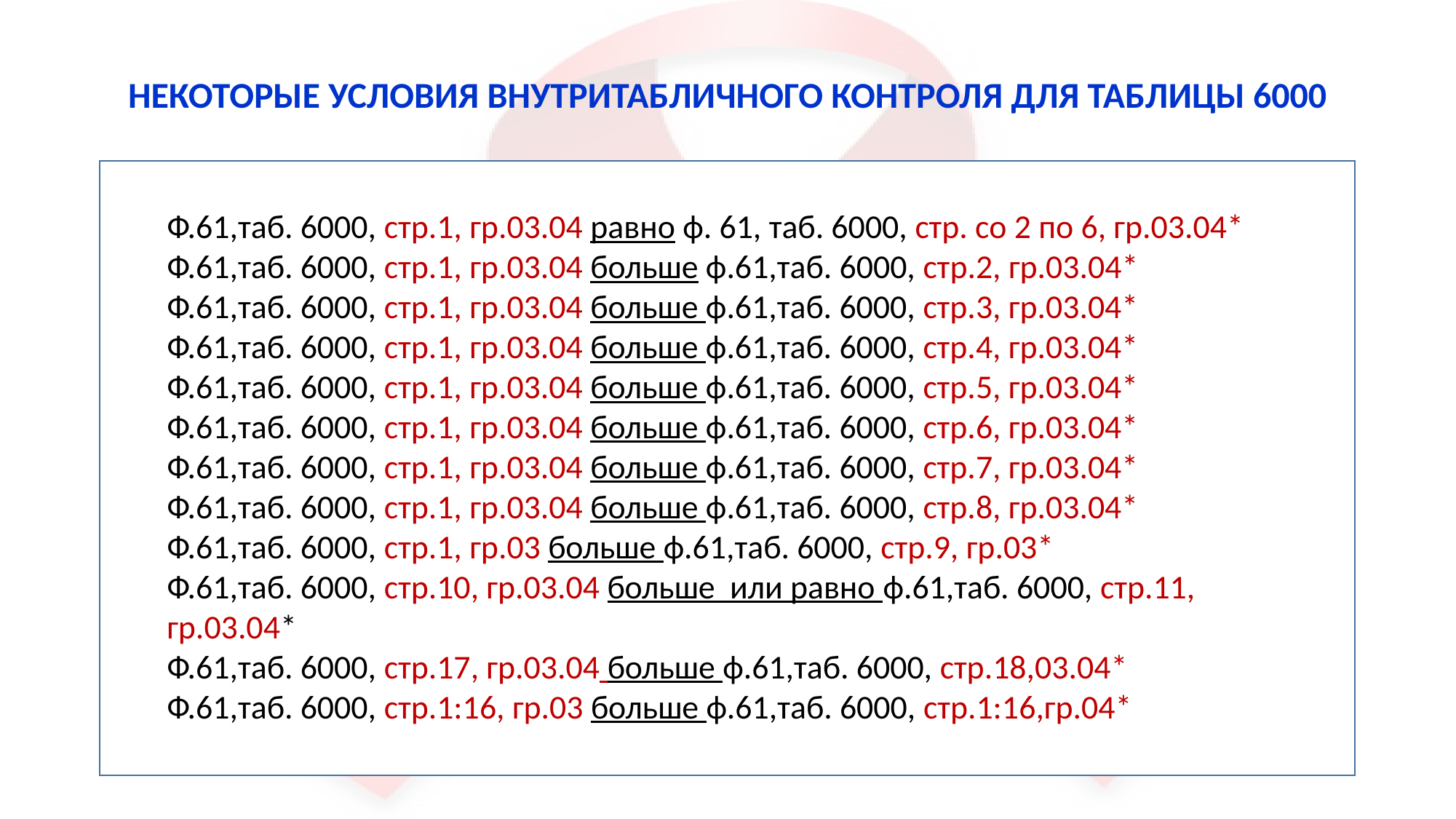

# НЕКОТОРЫЕ УСЛОВИЯ ВНУТРИТАБЛИЧНОГО КОНТРОЛЯ ДЛЯ ТАБЛИЦЫ 6000

Ф.61,таб. 6000, стр.1, гр.03.04 равно ф. 61, таб. 6000, стр. со 2 по 6, гр.03.04*
Ф.61,таб. 6000, стр.1, гр.03.04 больше ф.61,таб. 6000, стр.2, гр.03.04*
Ф.61,таб. 6000, стр.1, гр.03.04 больше ф.61,таб. 6000, стр.3, гр.03.04*
Ф.61,таб. 6000, стр.1, гр.03.04 больше ф.61,таб. 6000, стр.4, гр.03.04*
Ф.61,таб. 6000, стр.1, гр.03.04 больше ф.61,таб. 6000, стр.5, гр.03.04*
Ф.61,таб. 6000, стр.1, гр.03.04 больше ф.61,таб. 6000, стр.6, гр.03.04*
Ф.61,таб. 6000, стр.1, гр.03.04 больше ф.61,таб. 6000, стр.7, гр.03.04*
Ф.61,таб. 6000, стр.1, гр.03.04 больше ф.61,таб. 6000, стр.8, гр.03.04*
Ф.61,таб. 6000, стр.1, гр.03 больше ф.61,таб. 6000, стр.9, гр.03*
Ф.61,таб. 6000, стр.10, гр.03.04 больше  или равно ф.61,таб. 6000, стр.11, гр.03.04*
Ф.61,таб. 6000, стр.17, гр.03.04 больше ф.61,таб. 6000, стр.18,03.04*
Ф.61,таб. 6000, стр.1:16, гр.03 больше ф.61,таб. 6000, стр.1:16,гр.04*